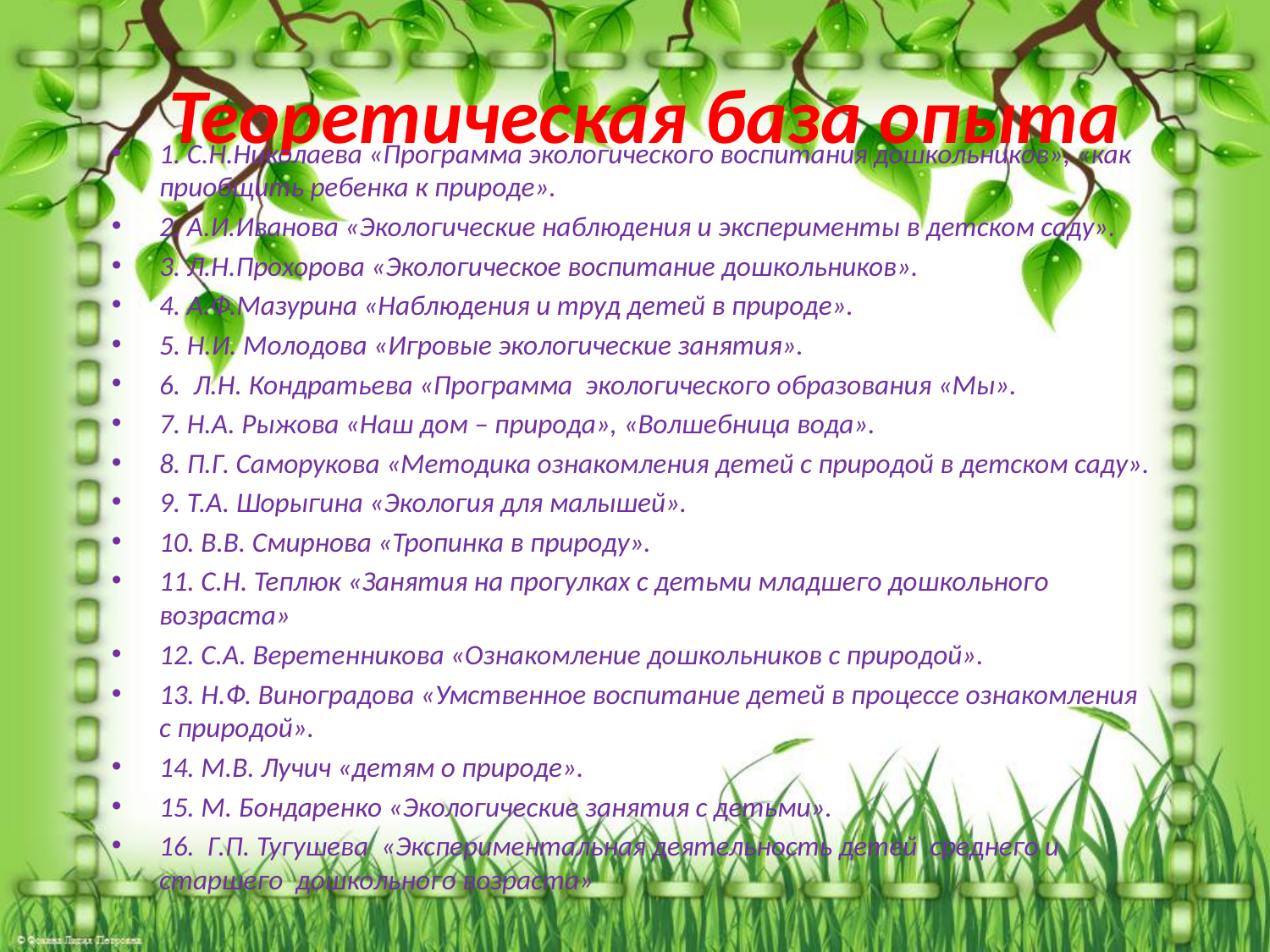

# Теоретическая база опыта
1. С.Н.Николаева «Программа экологического воспитания дошкольников», «как приобщить ребенка к природе».
2. А.И.Иванова «Экологические наблюдения и эксперименты в детском саду».
3. Л.Н.Прохорова «Экологическое воспитание дошкольников».
4. А.Ф.Мазурина «Наблюдения и труд детей в природе».
5. Н.И. Молодова «Игровые экологические занятия».
6.  Л.Н. Кондратьева «Программа  экологического образования «Мы».
7. Н.А. Рыжова «Наш дом – природа», «Волшебница вода».
8. П.Г. Саморукова «Методика ознакомления детей с природой в детском саду».
9. Т.А. Шорыгина «Экология для малышей».
10. В.В. Смирнова «Тропинка в природу».
11. С.Н. Теплюк «Занятия на прогулках с детьми младшего дошкольного возраста»
12. С.А. Веретенникова «Ознакомление дошкольников с природой».
13. Н.Ф. Виноградова «Умственное воспитание детей в процессе ознакомления  с природой».
14. М.В. Лучич «детям о природе».
15. М. Бондаренко «Экологические занятия с детьми».
16.  Г.П. Тугушева  «Экспериментальная деятельность детей  среднего и старшего  дошкольного возраста»